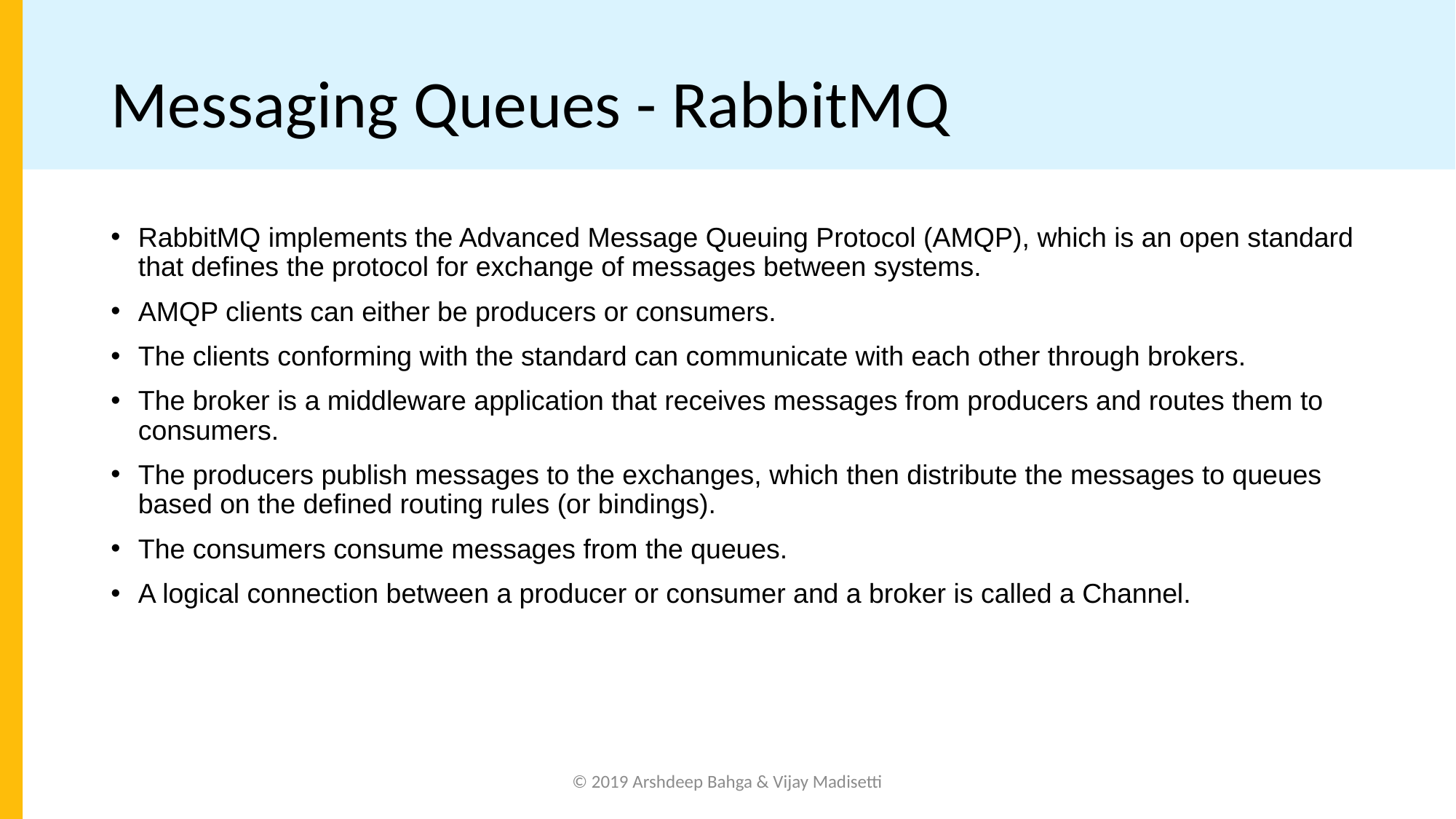

# Messaging Queues - RabbitMQ
RabbitMQ implements the Advanced Message Queuing Protocol (AMQP), which is an open standard that defines the protocol for exchange of messages between systems.
AMQP clients can either be producers or consumers.
The clients conforming with the standard can communicate with each other through brokers.
The broker is a middleware application that receives messages from producers and routes them to consumers.
The producers publish messages to the exchanges, which then distribute the messages to queues based on the defined routing rules (or bindings).
The consumers consume messages from the queues.
A logical connection between a producer or consumer and a broker is called a Channel.
© 2019 Arshdeep Bahga & Vijay Madisetti